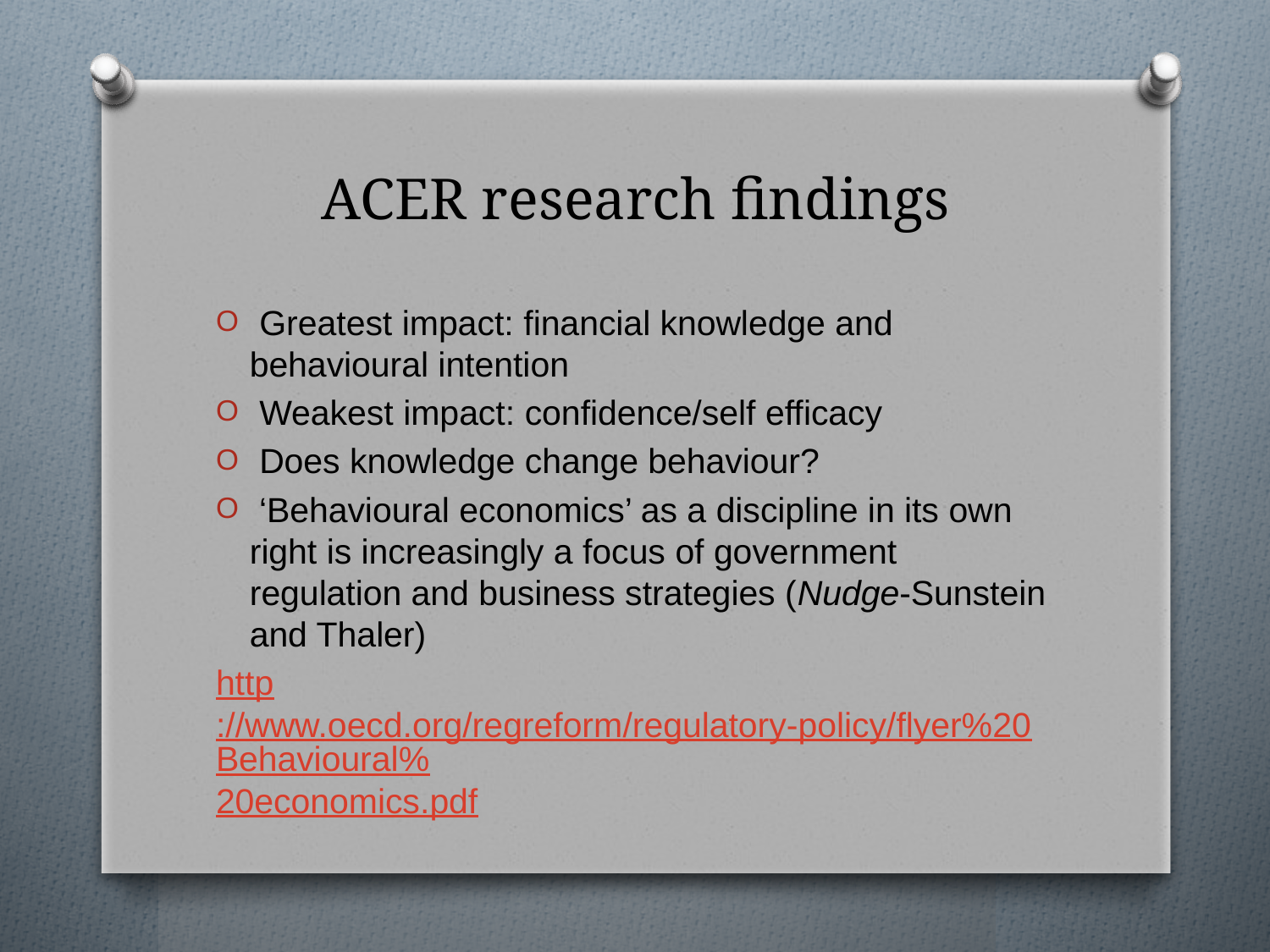

# ACER research findings
 Greatest impact: financial knowledge and behavioural intention
 Weakest impact: confidence/self efficacy
 Does knowledge change behaviour?
 ‘Behavioural economics’ as a discipline in its own right is increasingly a focus of government regulation and business strategies (Nudge-Sunstein and Thaler)
http://www.oecd.org/regreform/regulatory-policy/flyer%20Behavioural%20economics.pdf